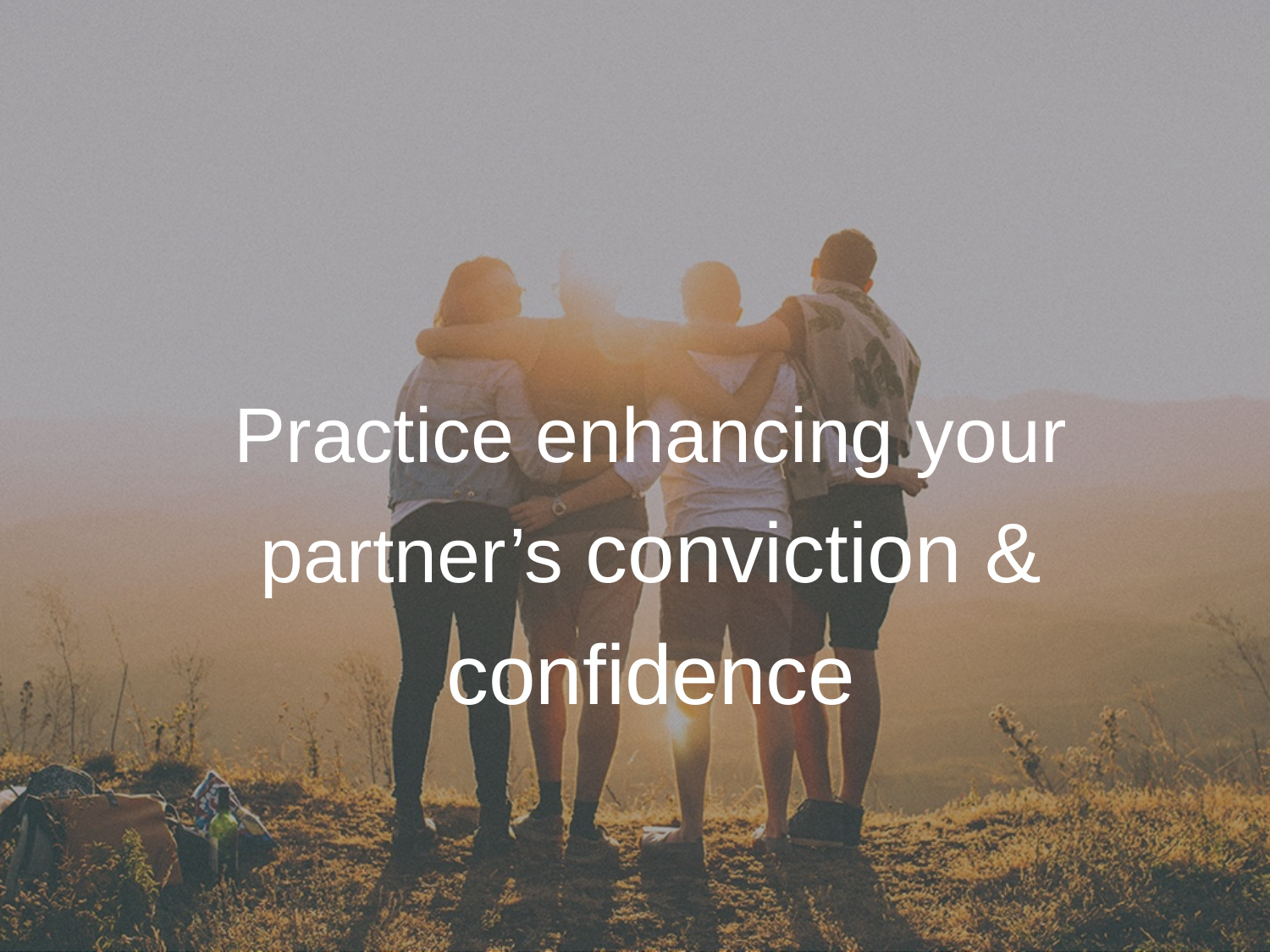

Practice enhancing your partner’s conviction & confidence